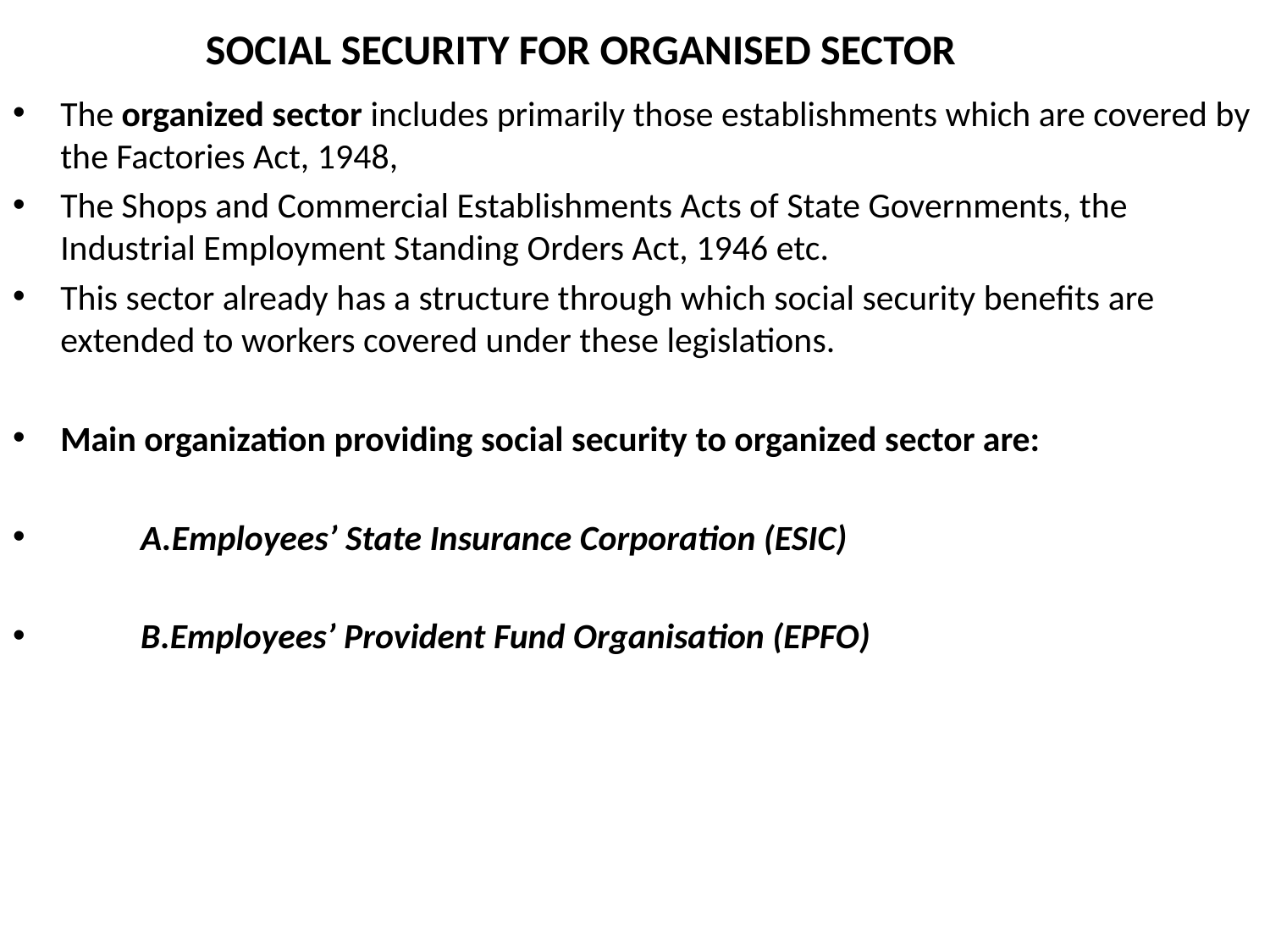

# SOCIAL SECURITY FOR ORGANISED SECTOR
The organized sector includes primarily those establishments which are covered by the Factories Act, 1948,
The Shops and Commercial Establishments Acts of State Governments, the Industrial Employment Standing Orders Act, 1946 etc.
This sector already has a structure through which social security benefits are extended to workers covered under these legislations.

Main organization providing social security to organized sector are:

          A.Employees’ State Insurance Corporation (ESIC)

          B.Employees’ Provident Fund Organisation (EPFO)